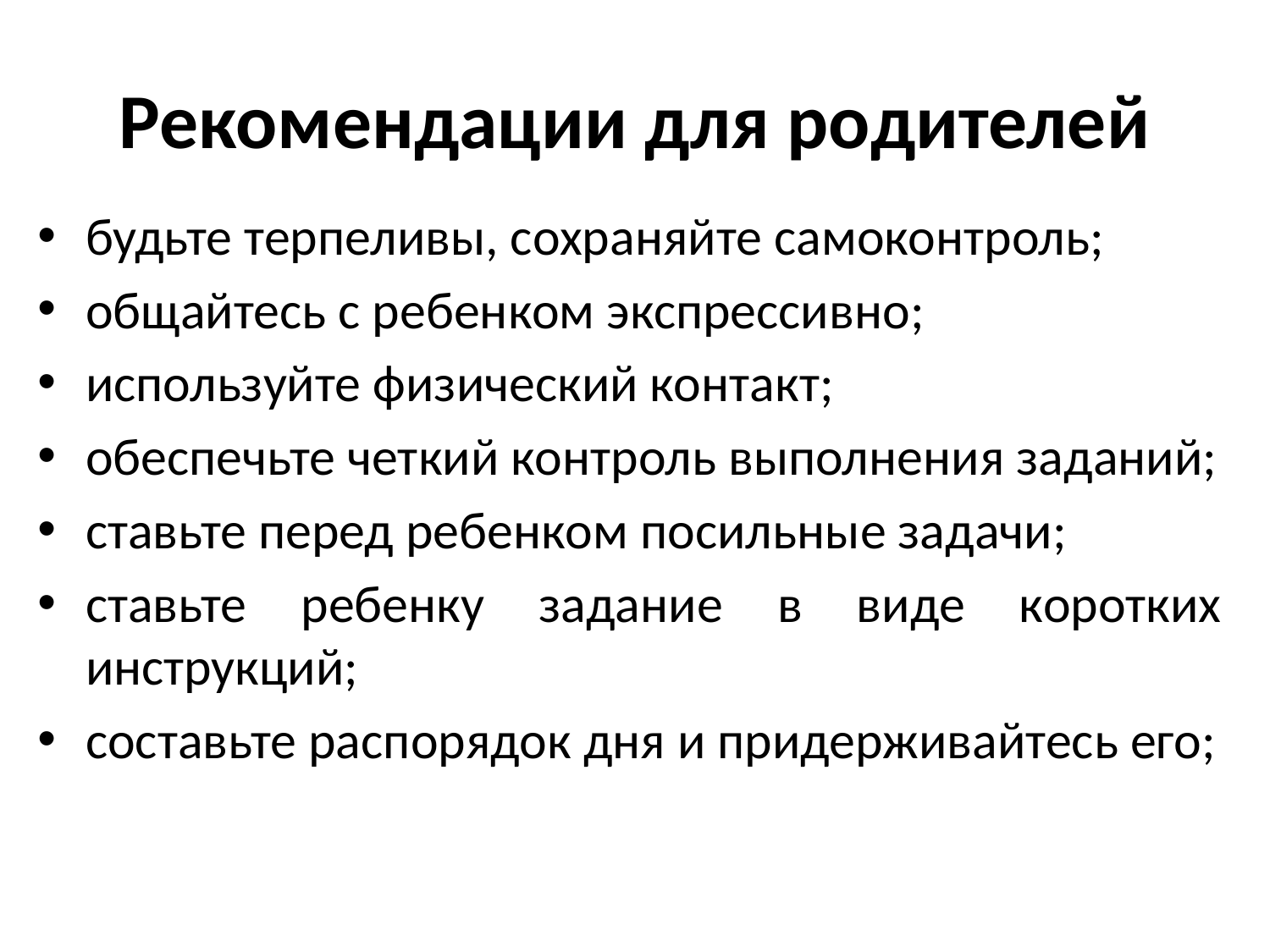

# Рекомендации для родителей
будьте терпеливы, сохраняйте самоконтроль;
общайтесь с ребенком экспрессивно;
используйте физический контакт;
обеспечьте четкий контроль выполнения заданий;
ставьте перед ребенком посильные задачи;
ставьте ребенку задание в виде коротких инструкций;
составьте распорядок дня и придерживайтесь его;